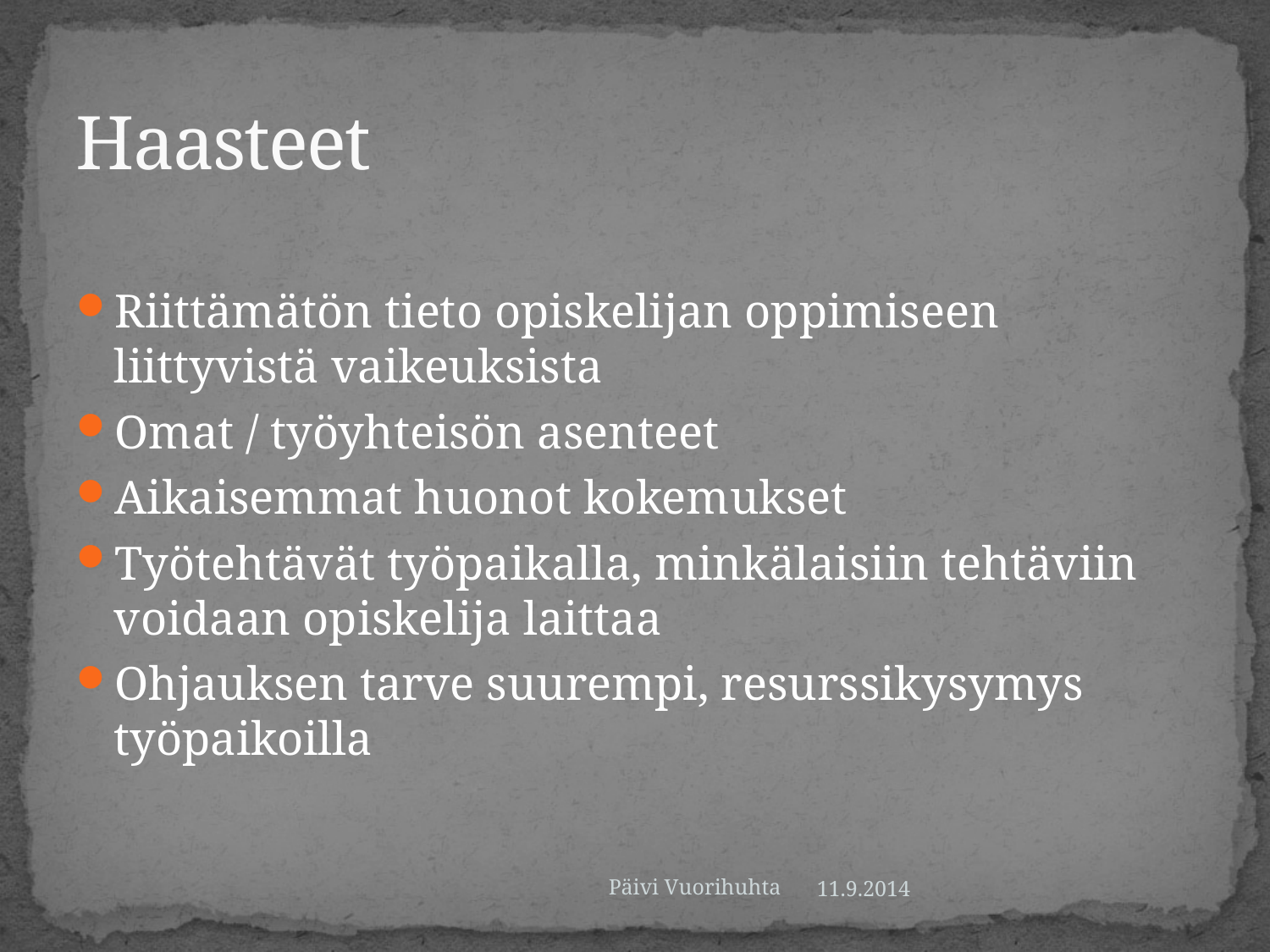

# Haasteet
Riittämätön tieto opiskelijan oppimiseen liittyvistä vaikeuksista
Omat / työyhteisön asenteet
Aikaisemmat huonot kokemukset
Työtehtävät työpaikalla, minkälaisiin tehtäviin voidaan opiskelija laittaa
Ohjauksen tarve suurempi, resurssikysymys työpaikoilla

Päivi Vuorihuhta
11.9.2014